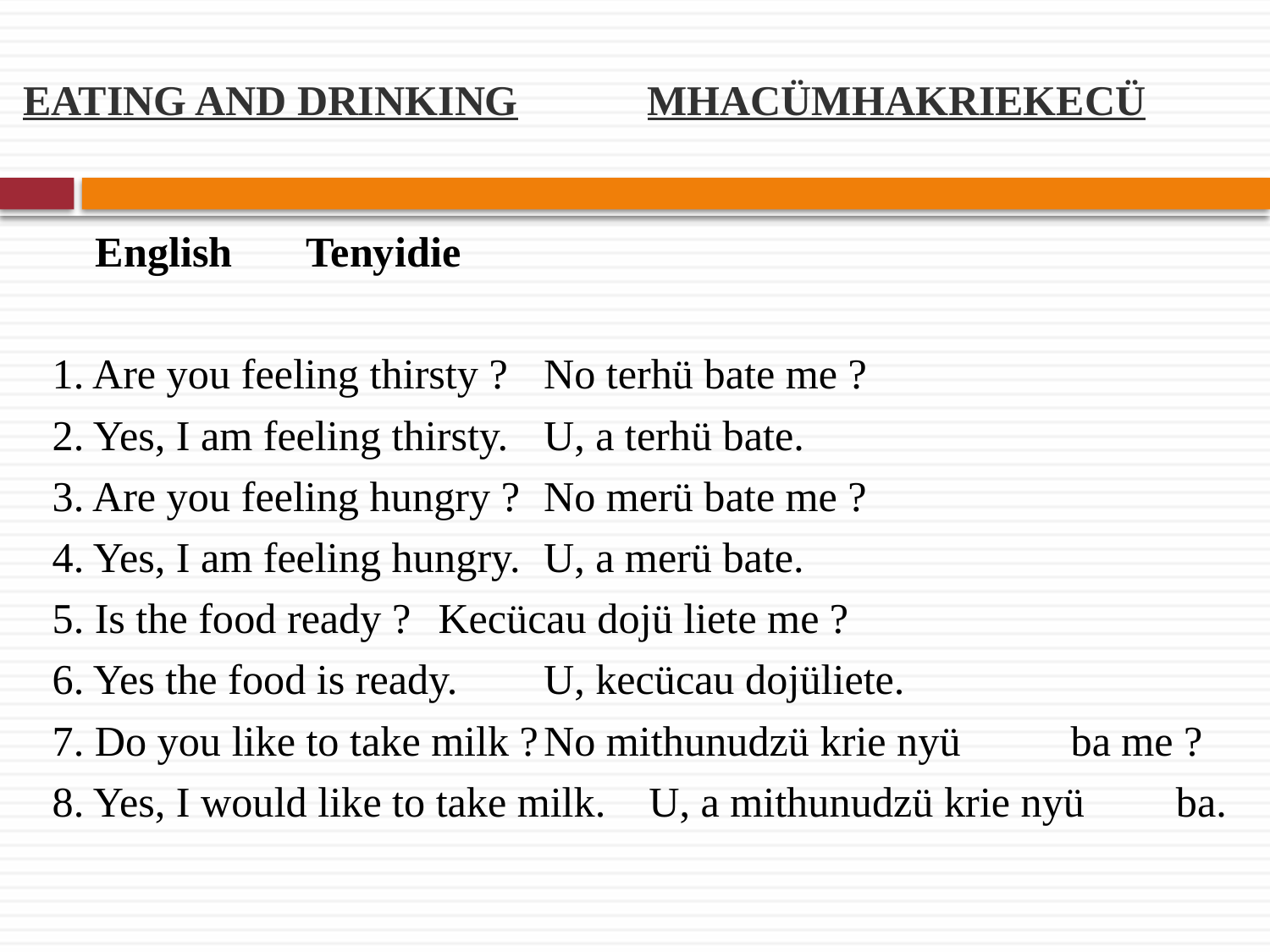

# EATING AND DRINKING		MHACÜMHAKRIEKECÜ
	English				Tenyidie

1. Are you feeling thirsty ?		No terhü bate me ?
2. Yes, I am feeling thirsty.		U, a terhü bate.
3. Are you feeling hungry ?		No merü bate me ?
4. Yes, I am feeling hungry.		U, a merü bate.
5. Is the food ready ?			Kecücau dojü liete me ?
6. Yes the food is ready.		U, kecücau dojüliete.
7. Do you like to take milk ?		No mithunudzü krie nyü 						ba me ?
8. Yes, I would like to take milk.	U, a mithunudzü krie nyü 						ba.